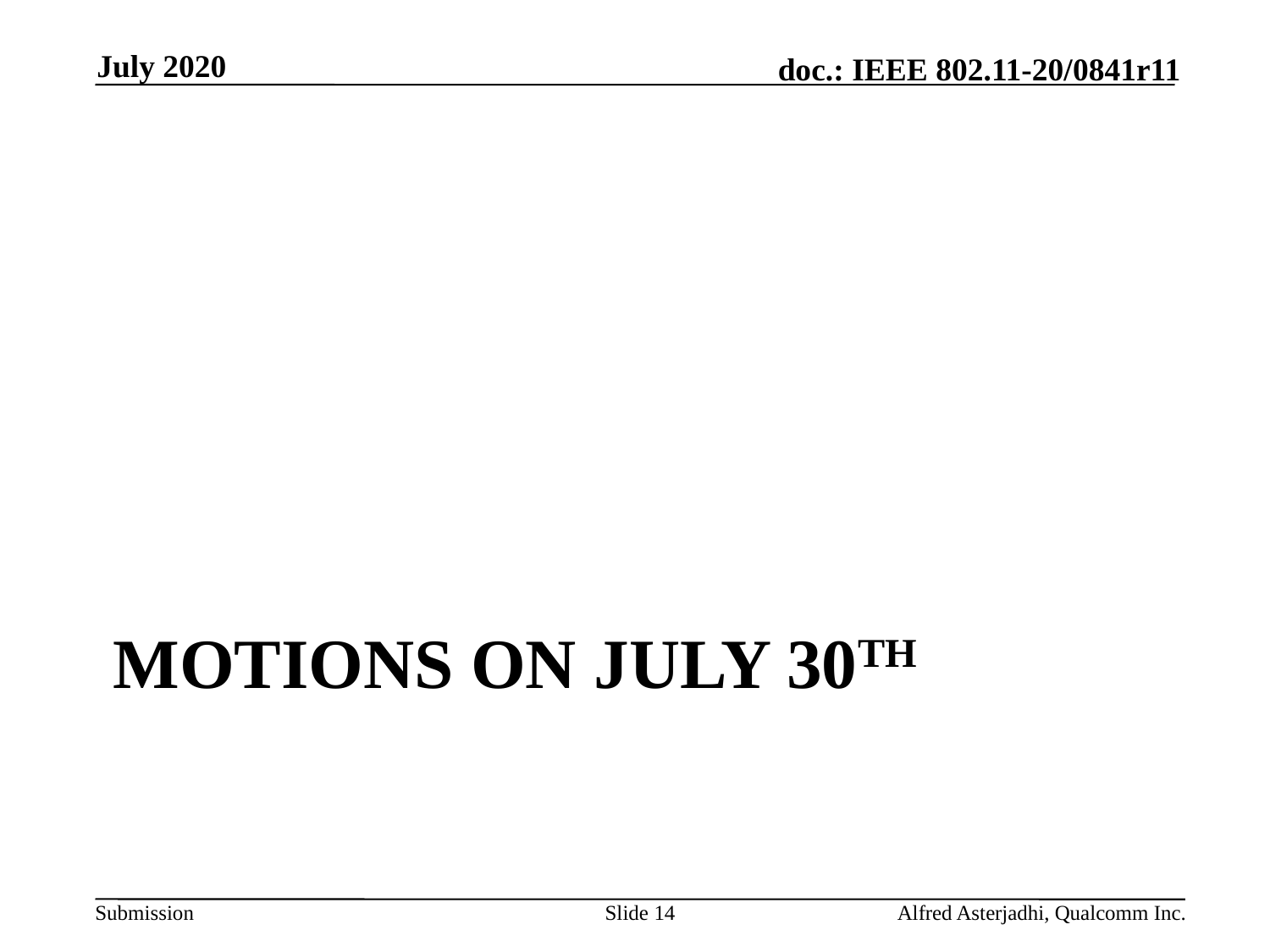

July 2020

# Motions on JuLY 30th
Slide 14
Alfred Asterjadhi, Qualcomm Inc.